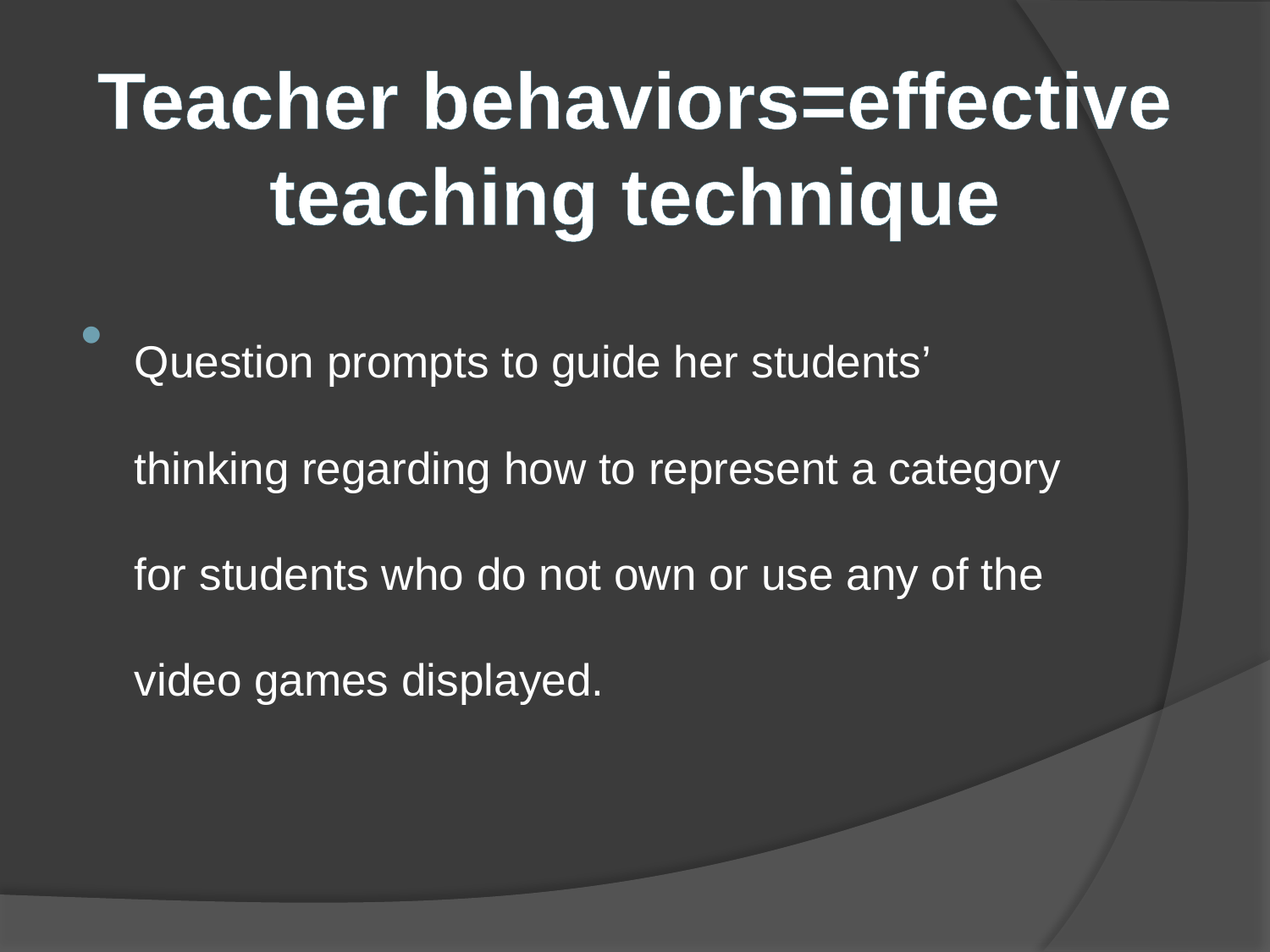

# Teacher behaviors=effective teaching technique
Question prompts to guide her students’ thinking regarding how to represent a category for students who do not own or use any of the video games displayed.